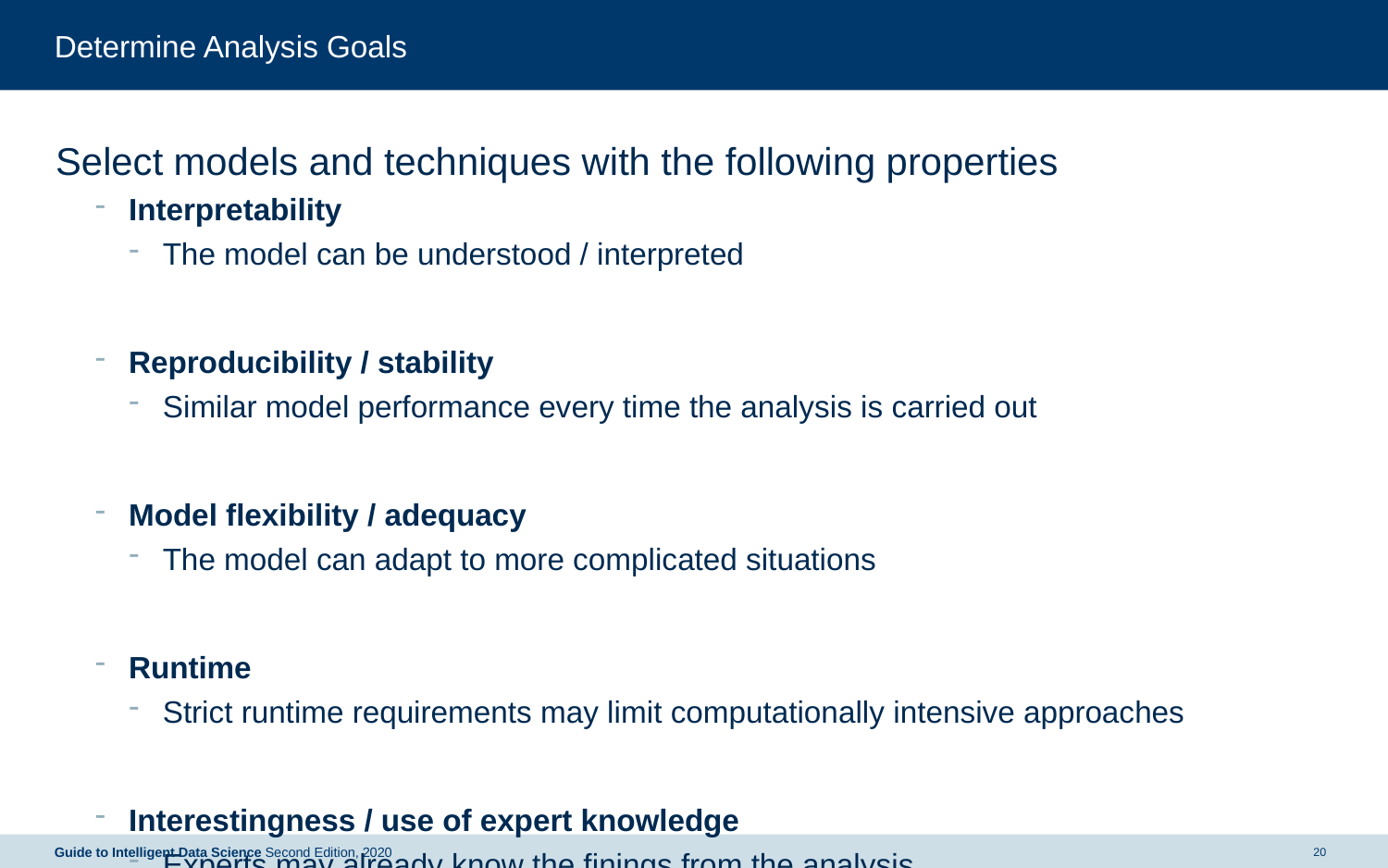

# Determine Analysis Goals
Select models and techniques with the following properties
Interpretability
The model can be understood / interpreted

Reproducibility / stability
Similar model performance every time the analysis is carried out

Model flexibility / adequacy
The model can adapt to more complicated situations

Runtime
Strict runtime requirements may limit computationally intensive approaches

Interestingness / use of expert knowledge
Experts may already know the finings from the analysis
Guide to Intelligent Data Science Second Edition, 2020
20